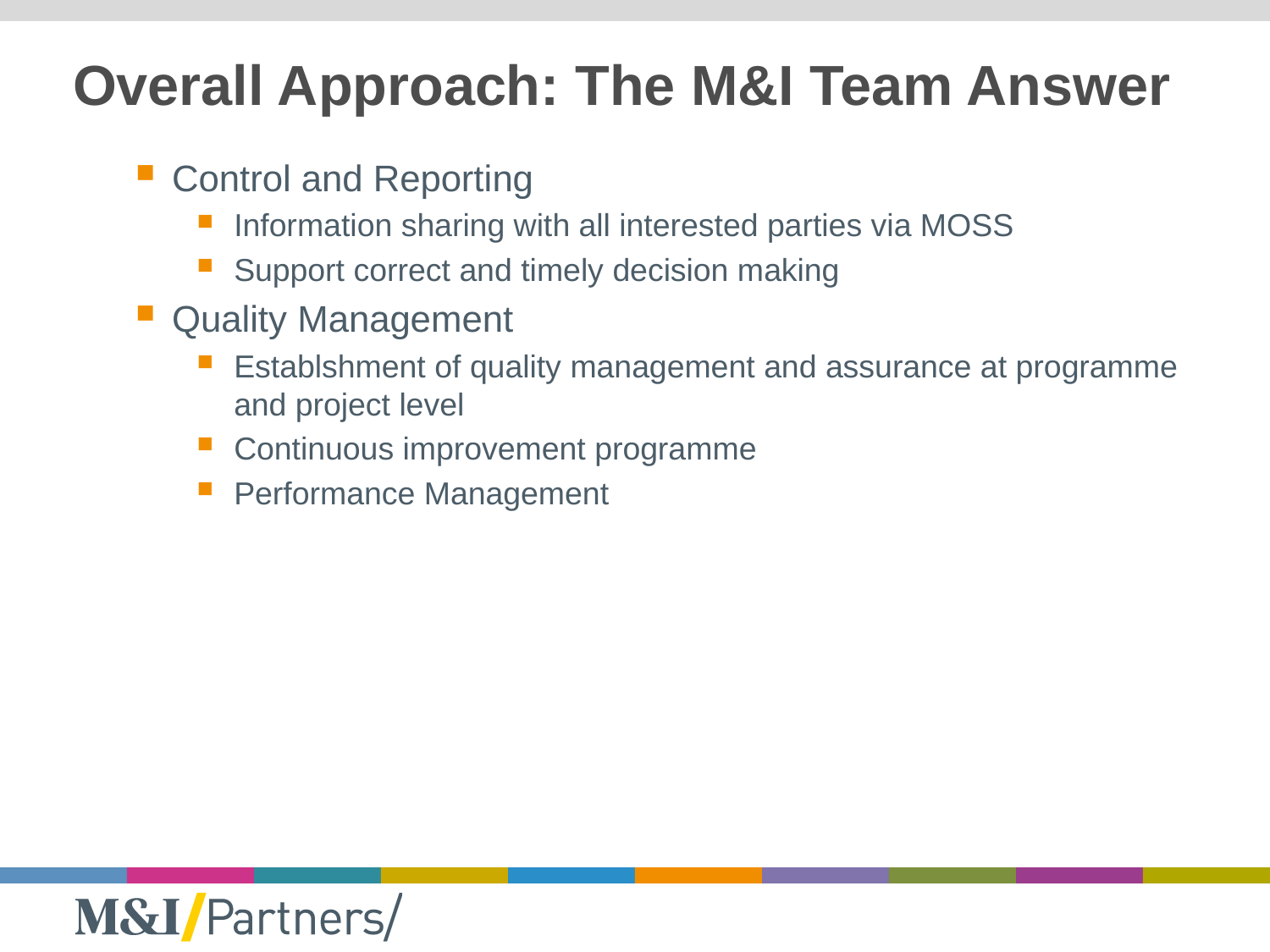

# Overall Approach: The M&I Team Answer
Control and Reporting
Information sharing with all interested parties via MOSS
Support correct and timely decision making
Quality Management
Establshment of quality management and assurance at programme and project level
Continuous improvement programme
Performance Management